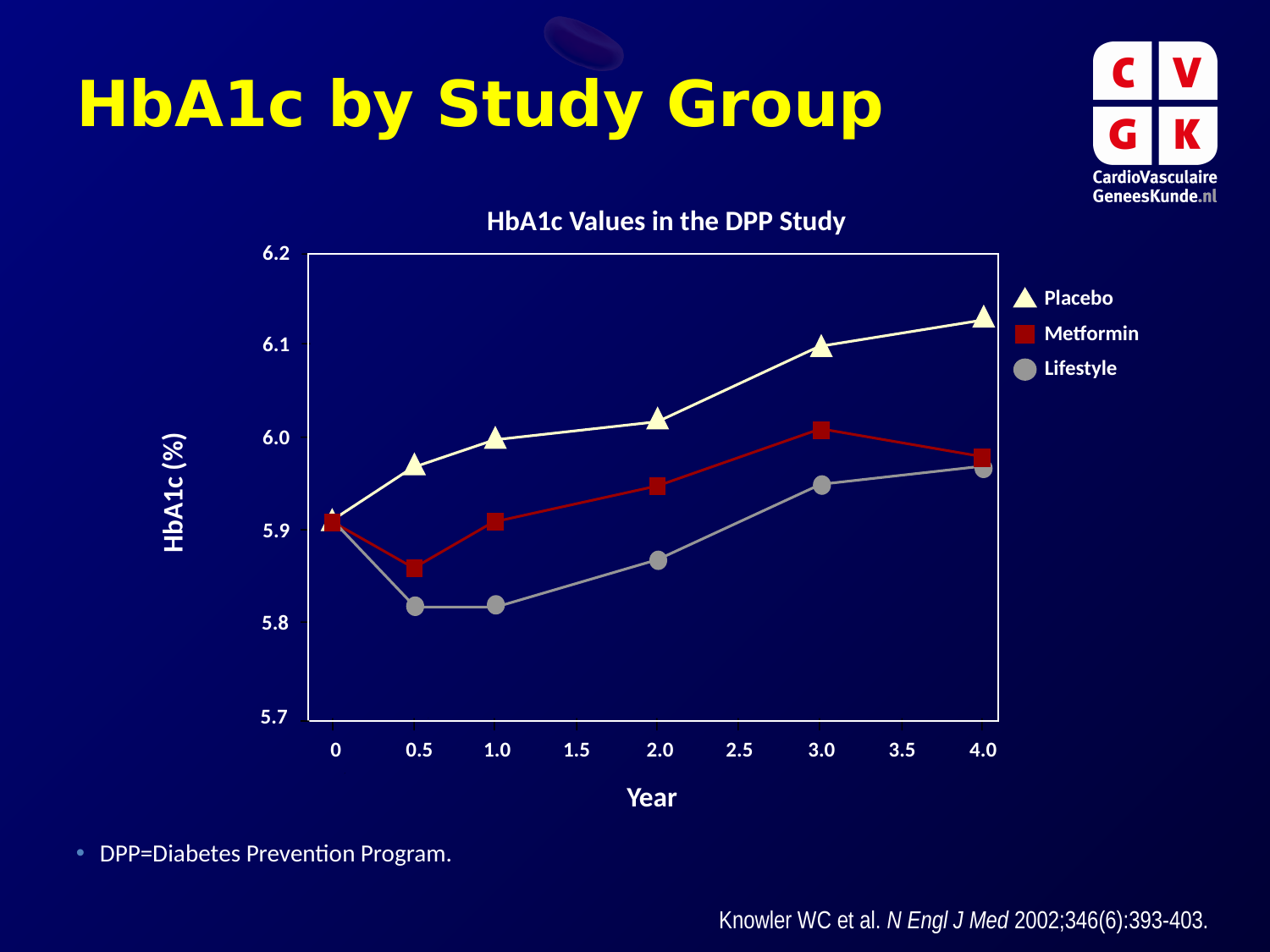

HbA1c by Study Group
HbA1c Values in the DPP Study
6.2

Placebo

Metformin

Lifestyle

6.1
6.0
HbA1c (%)
5.9
5.8
5.7
0
0.5
1.0
1.5
2.0
2.5
3.0
3.5
4.0
Year

DPP=Diabetes Prevention Program.

Knowler WC et al. N Engl J Med 2002;346(6):393-403.